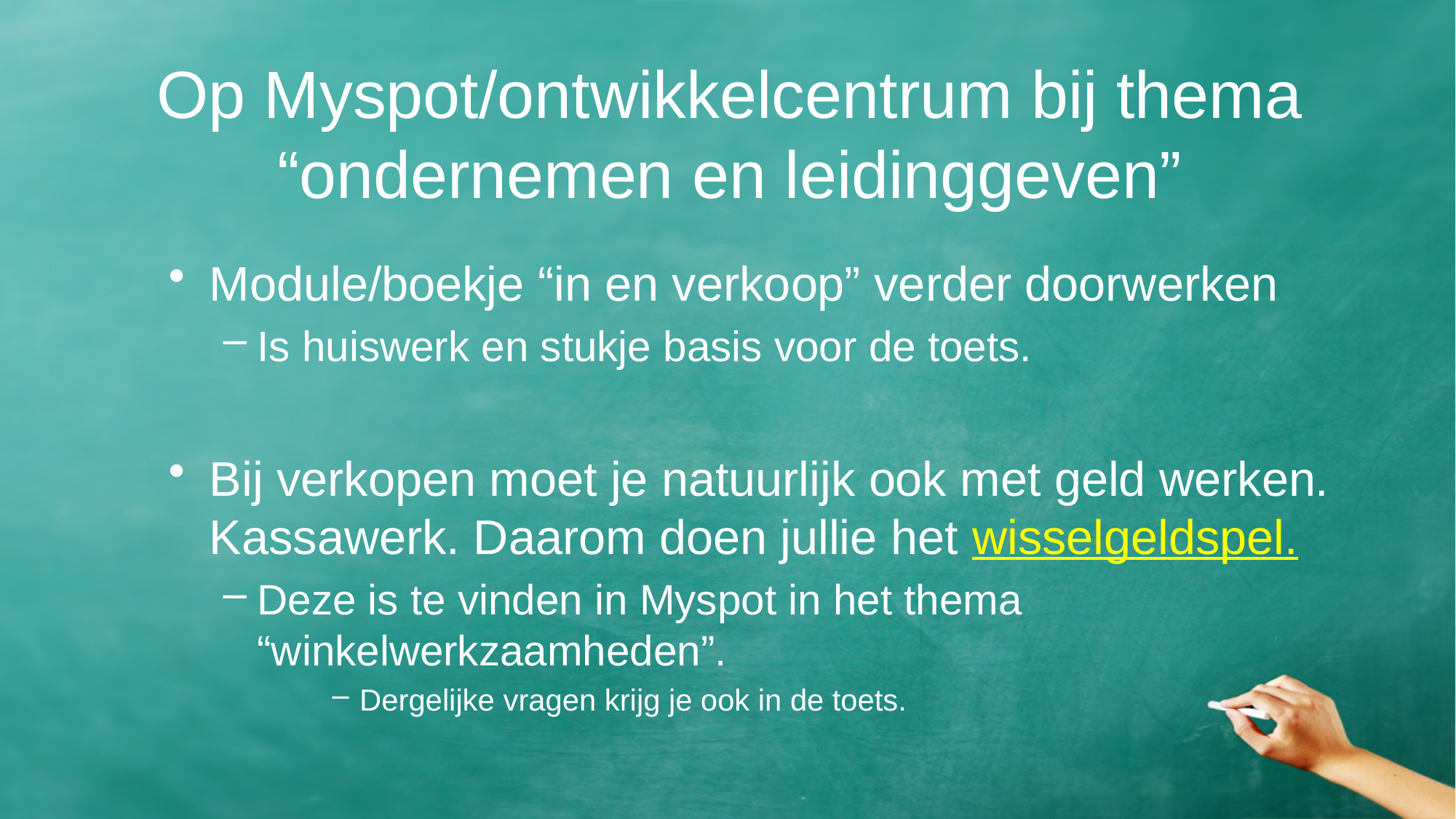

# Op Myspot/ontwikkelcentrum bij thema “ondernemen en leidinggeven”
Module/boekje “in en verkoop” verder doorwerken
Is huiswerk en stukje basis voor de toets.

Bij verkopen moet je natuurlijk ook met geld werken. Kassawerk. Daarom doen jullie het wisselgeldspel.
Deze is te vinden in Myspot in het thema “winkelwerkzaamheden”.
Dergelijke vragen krijg je ook in de toets.